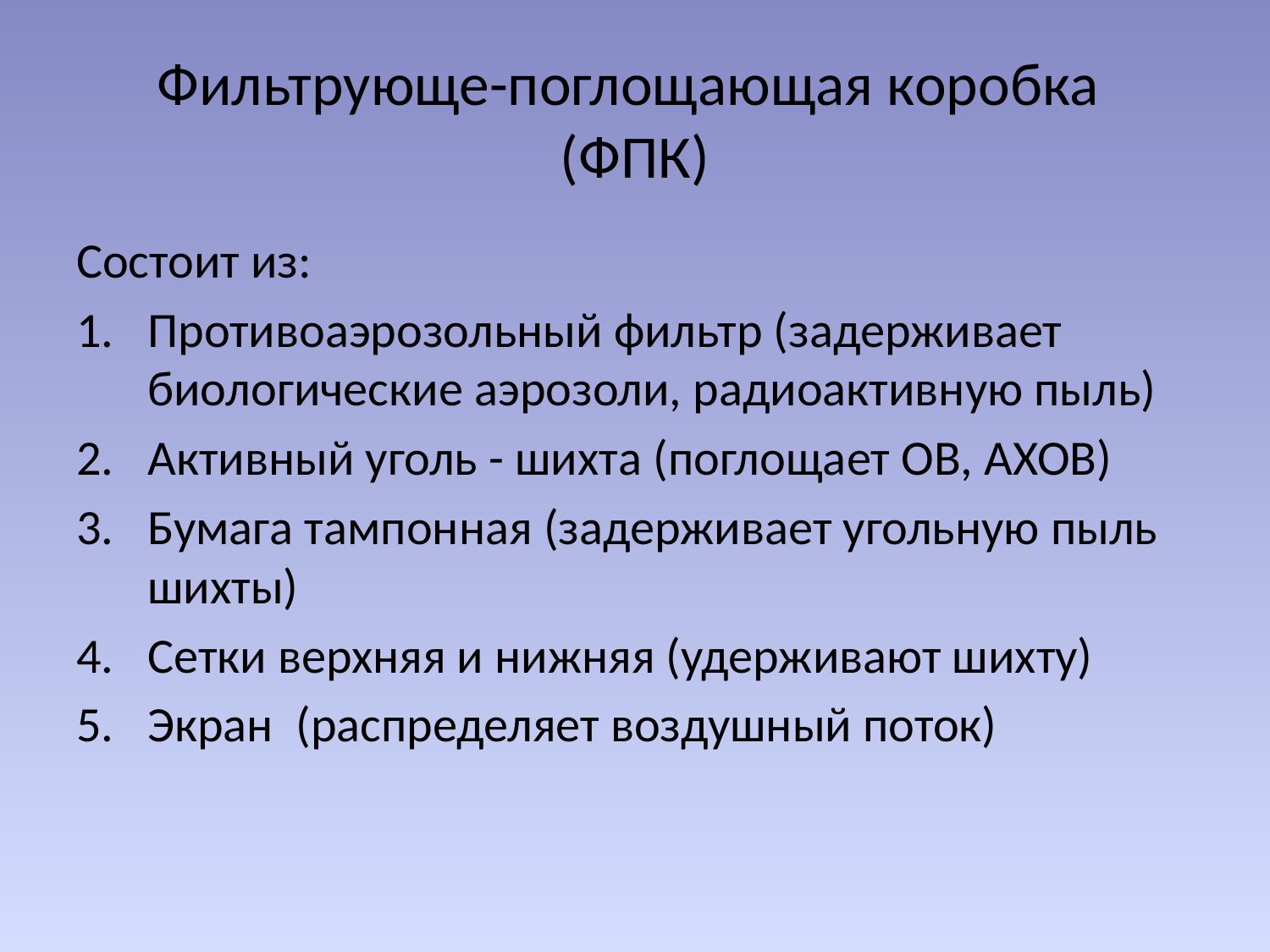

# Фильтрующе-поглощающая коробка  (ФПК)
Состоит из:
Противоаэрозольный фильтр (задерживает биологические аэрозоли, радиоактивную пыль)
Активный уголь - шихта (поглощает ОВ, АХОВ)
Бумага тампонная (задерживает угольную пыль шихты)
Сетки верхняя и нижняя (удерживают шихту)
Экран  (распределяет воздушный поток)